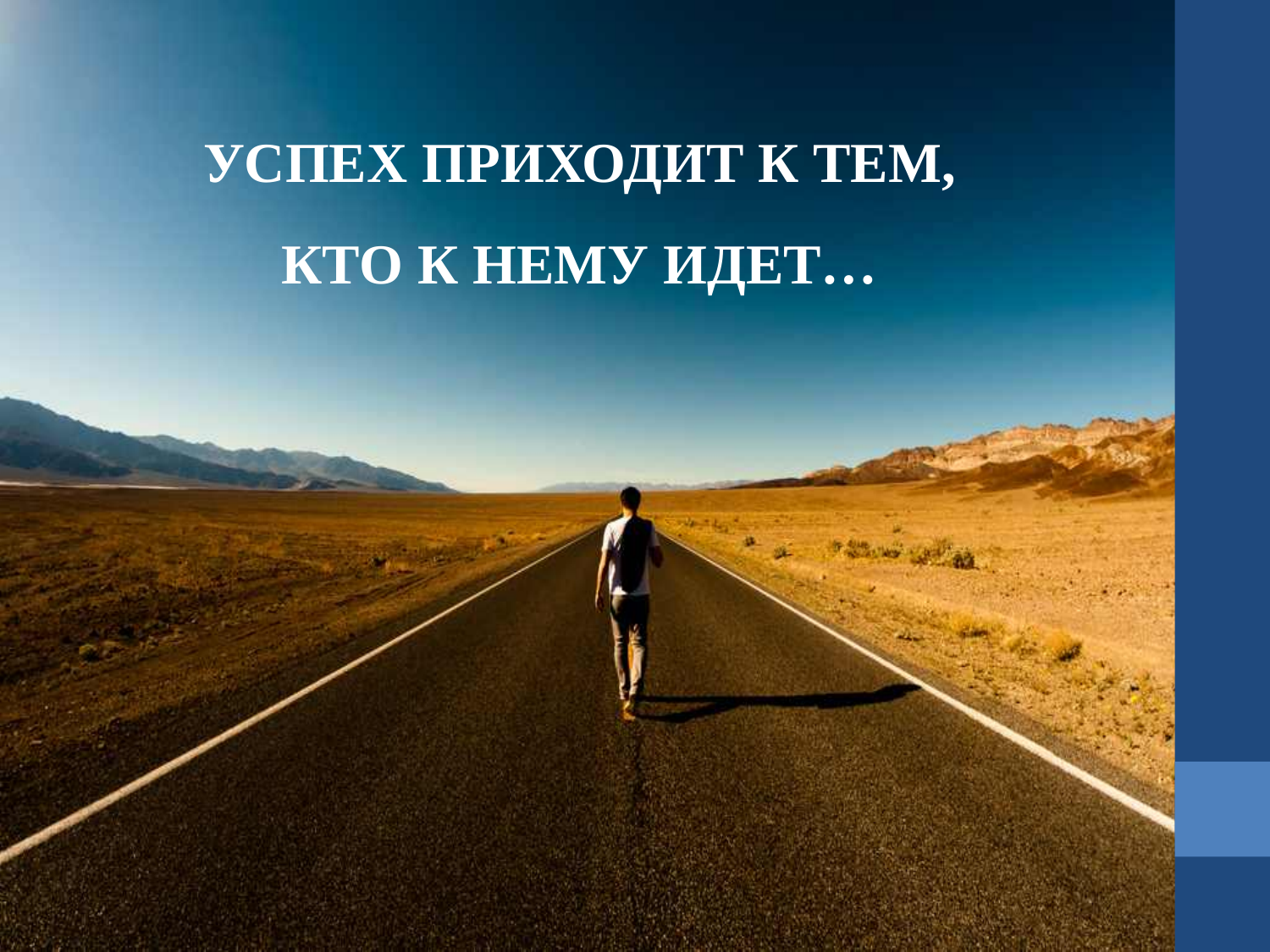

УСПЕХ ПРИХОДИТ К ТЕМ, КТО К НЕМУ ИДЕТ…